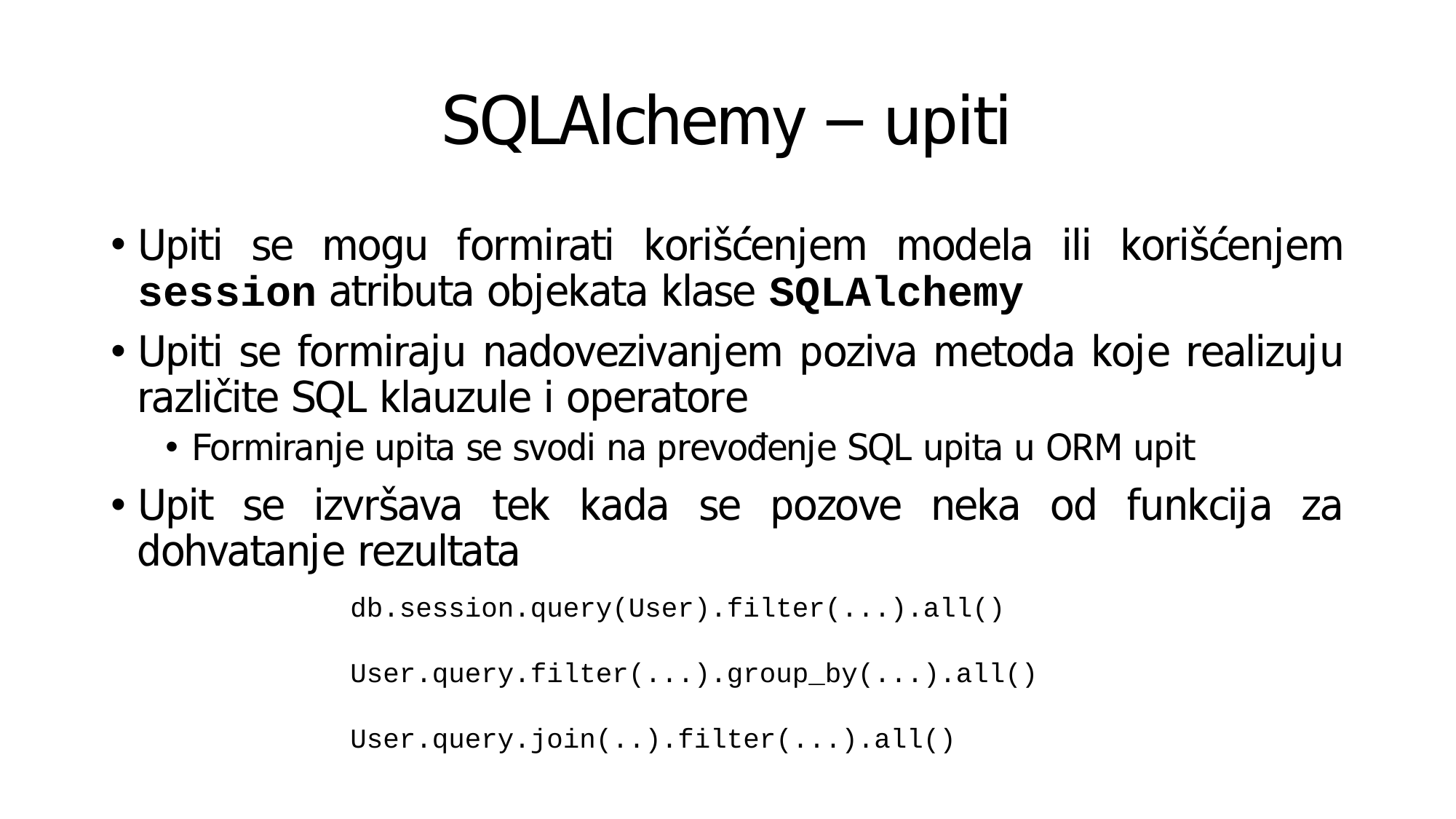

# SQLAlchemy – upiti
Upiti se mogu formirati korišćenjem modela ili korišćenjem session atributa objekata klase SQLAlchemy
Upiti se formiraju nadovezivanjem poziva metoda koje realizuju različite SQL klauzule i operatore
Formiranje upita se svodi na prevođenje SQL upita u ORM upit
Upit se izvršava tek kada se pozove neka od funkcija za dohvatanje rezultata
db.session.query(User).filter(...).all()

User.query.filter(...).group_by(...).all()

User.query.join(..).filter(...).all()